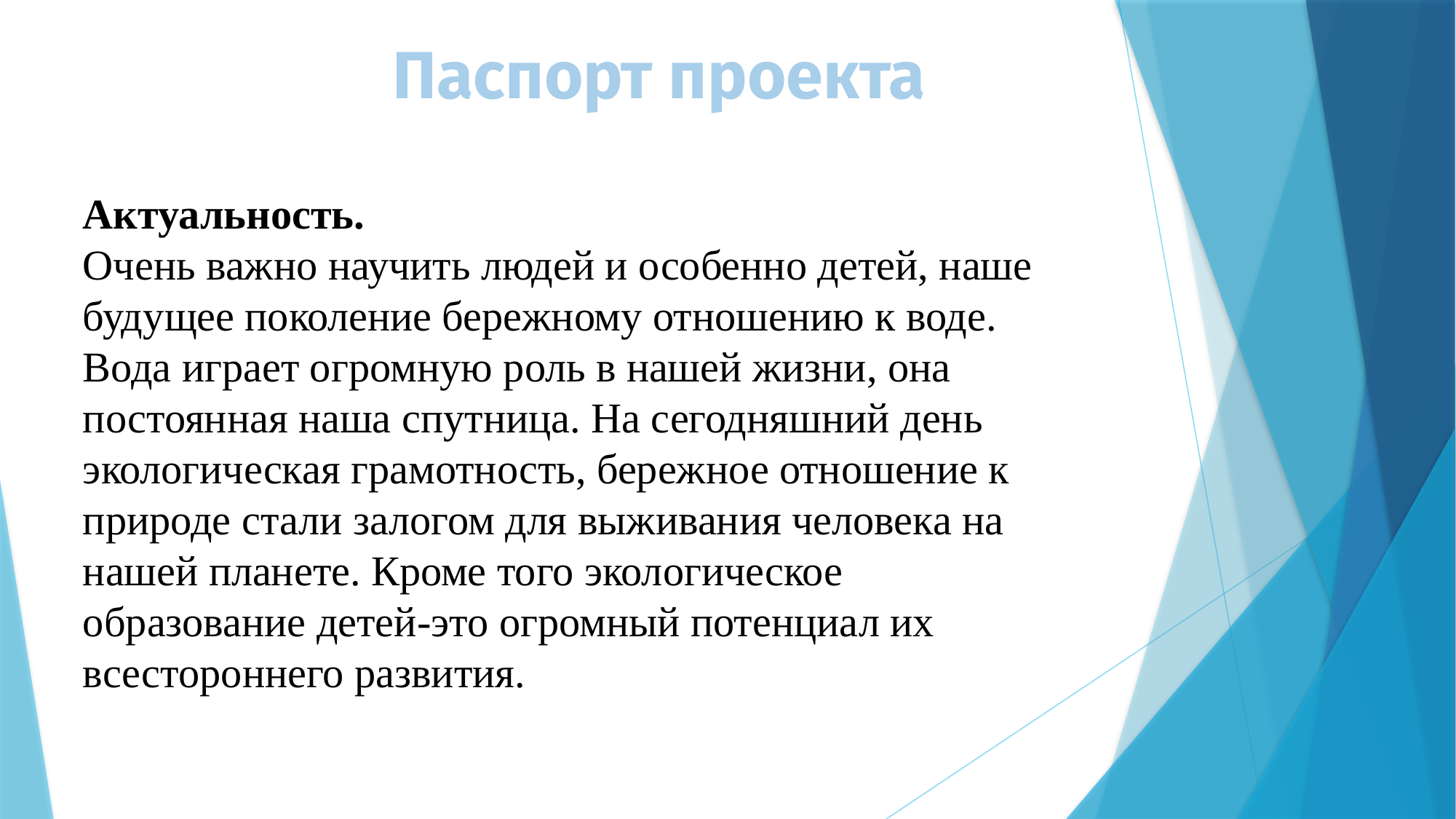

Паспорт проекта
Актуальность.
Очень важно научить людей и особенно детей, наше будущее поколение бережному отношению к воде. Вода играет огромную роль в нашей жизни, она постоянная наша спутница. На сегодняшний день экологическая грамотность, бережное отношение к природе стали залогом для выживания человека на нашей планете. Кроме того экологическое образование детей-это огромный потенциал их всестороннего развития.